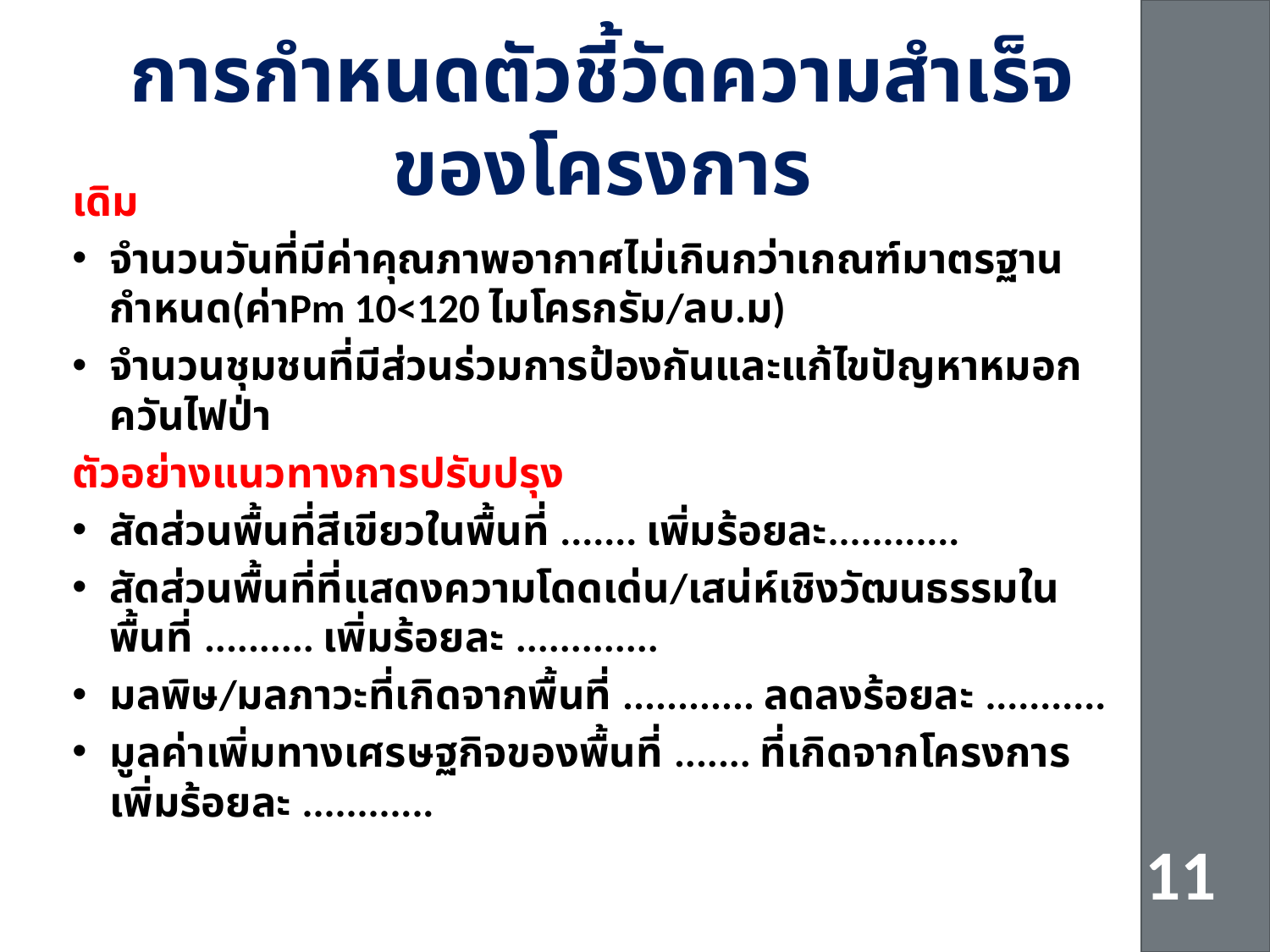

# การกำหนดตัวชี้วัดความสำเร็จของโครงการ
เดิม
จำนวนวันที่มีค่าคุณภาพอากาศไม่เกินกว่าเกณฑ์มาตรฐานกำหนด(ค่าPm 10<120 ไมโครกรัม/ลบ.ม)
จำนวนชุมชนที่มีส่วนร่วมการป้องกันและแก้ไขปัญหาหมอกควันไฟป่า
ตัวอย่างแนวทางการปรับปรุง
สัดส่วนพื้นที่สีเขียวในพื้นที่ ....... เพิ่มร้อยละ............
สัดส่วนพื้นที่ที่แสดงความโดดเด่น/เสน่ห์เชิงวัฒนธรรมในพื้นที่ .......... เพิ่มร้อยละ .............
มลพิษ/มลภาวะที่เกิดจากพื้นที่ ............ ลดลงร้อยละ ...........
มูลค่าเพิ่มทางเศรษฐกิจของพื้นที่ ....... ที่เกิดจากโครงการเพิ่มร้อยละ ............

11
ร่ายยุทธศาสตร์การพัฒนากลุ่มจังหวัดภาคเหนือตอนบน ๑ (๒๕๕๗-๒๕๖๐)